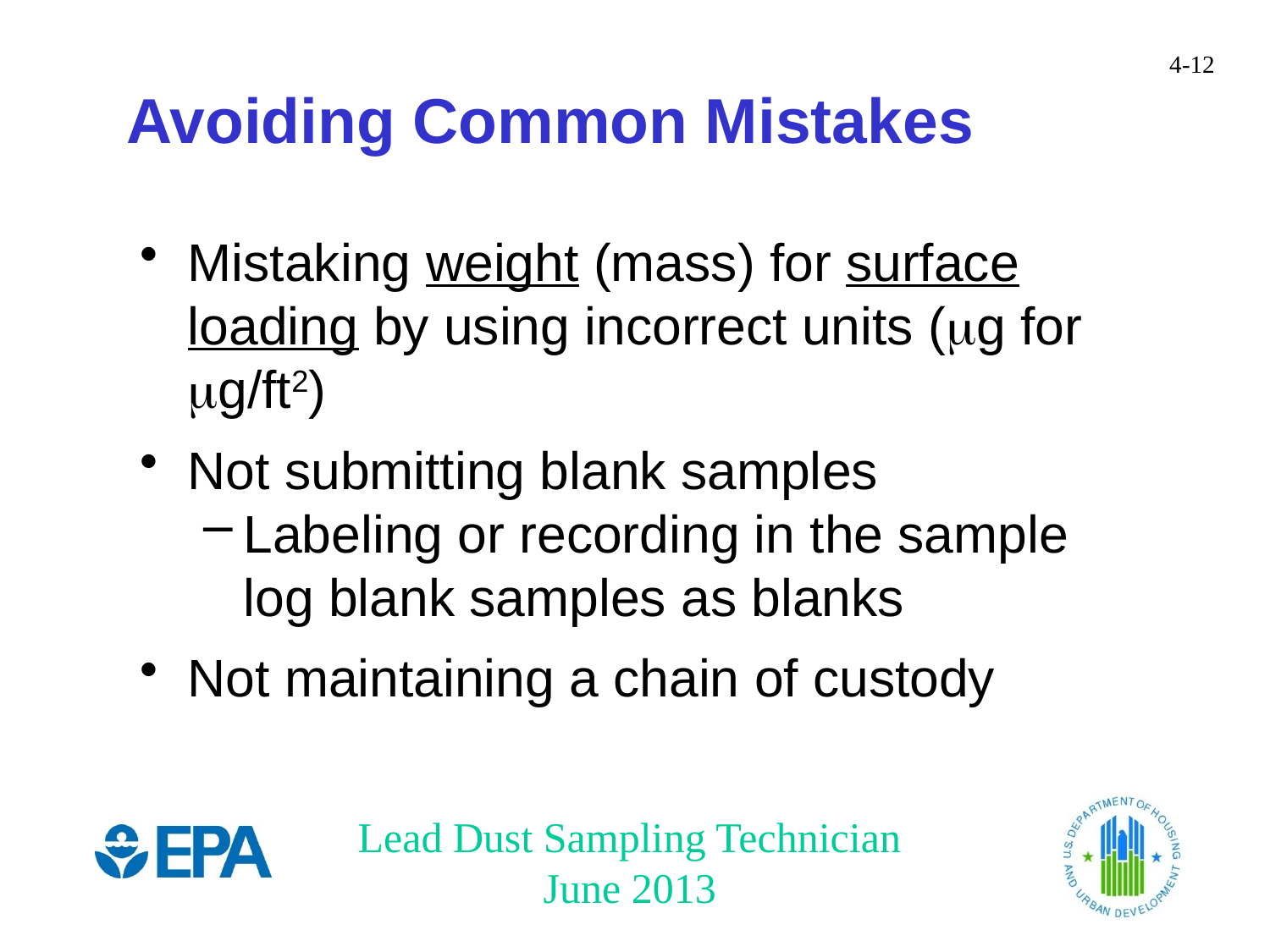

# Avoiding Common Mistakes
Mistaking weight (mass) for surface loading by using incorrect units (μg for μg/ft2)
Not submitting blank samples
Labeling or recording in the sample log blank samples as blanks
Not maintaining a chain of custody